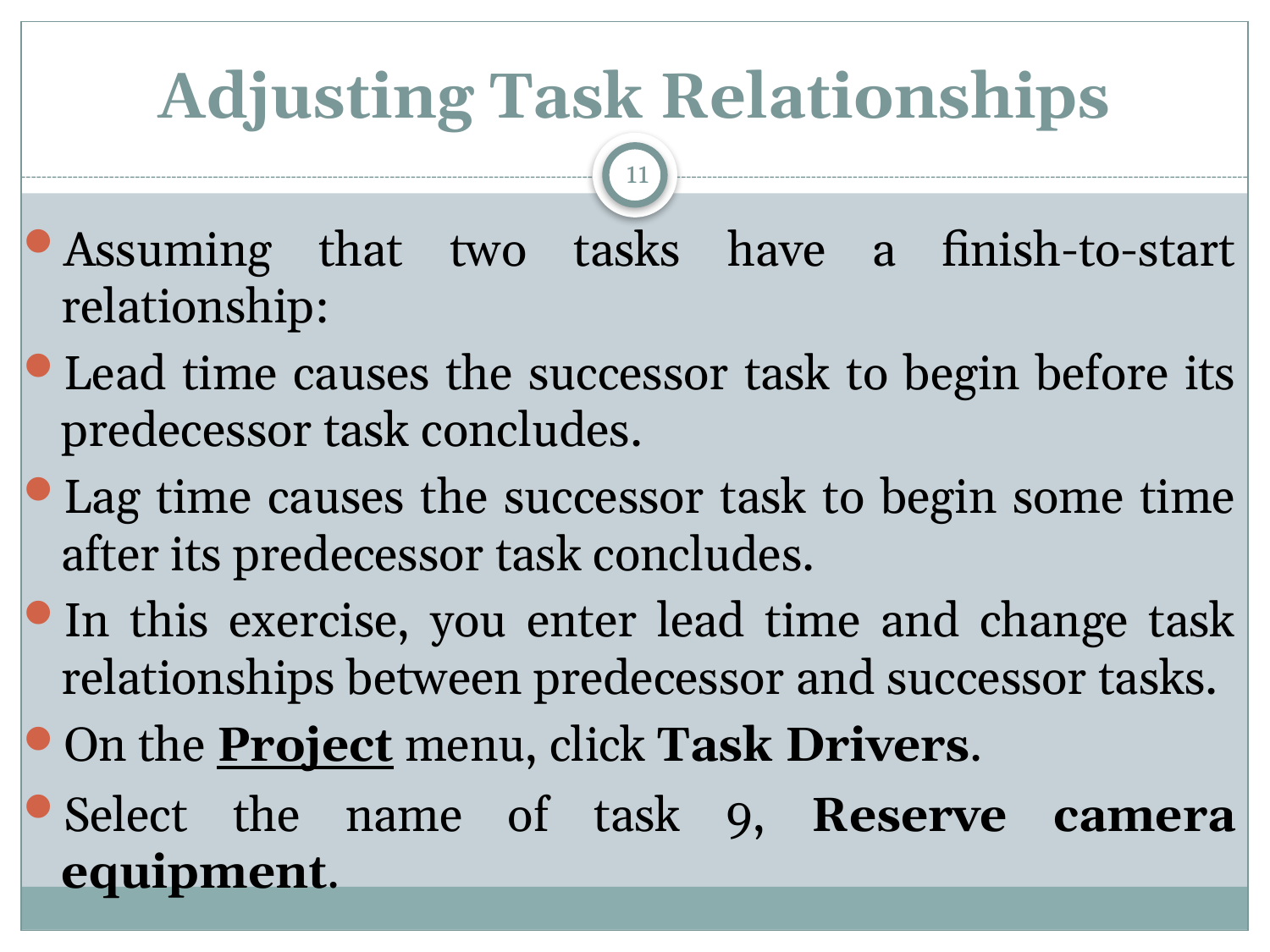

# Adjusting Task Relationships
11
Assuming that two tasks have a finish-to-start relationship:
Lead time causes the successor task to begin before its predecessor task concludes.
Lag time causes the successor task to begin some time after its predecessor task concludes.
In this exercise, you enter lead time and change task relationships between predecessor and successor tasks.
On the Project menu, click Task Drivers.
Select the name of task 9, Reserve camera equipment.